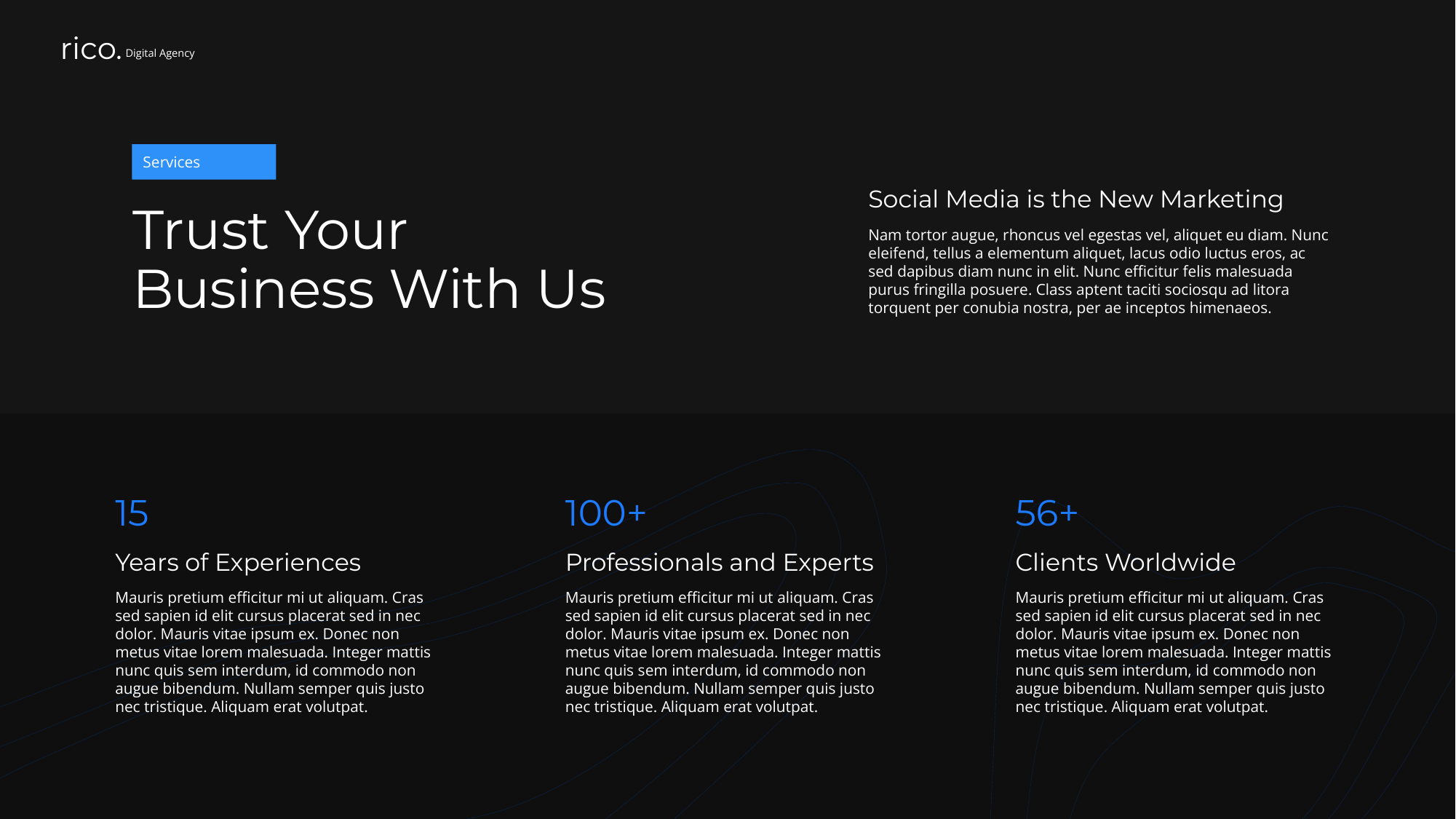

rico.
Digital Agency

Services
Social Media is the New Marketing
# Trust Your Business With Us
Nam tortor augue, rhoncus vel egestas vel, aliquet eu diam. Nunc eleifend, tellus a elementum aliquet, lacus odio luctus eros, ac sed dapibus diam nunc in elit. Nunc efficitur felis malesuada purus fringilla posuere. Class aptent taciti sociosqu ad litora torquent per conubia nostra, per ae inceptos himenaeos.

15
100+
56+

Years of Experiences
Professionals and Experts
Clients Worldwide
Mauris pretium efficitur mi ut aliquam. Cras sed sapien id elit cursus placerat sed in nec dolor. Mauris vitae ipsum ex. Donec non metus vitae lorem malesuada. Integer mattis nunc quis sem interdum, id commodo non augue bibendum. Nullam semper quis justo nec tristique. Aliquam erat volutpat.
Mauris pretium efficitur mi ut aliquam. Cras sed sapien id elit cursus placerat sed in nec dolor. Mauris vitae ipsum ex. Donec non metus vitae lorem malesuada. Integer mattis nunc quis sem interdum, id commodo non augue bibendum. Nullam semper quis justo nec tristique. Aliquam erat volutpat.
Mauris pretium efficitur mi ut aliquam. Cras sed sapien id elit cursus placerat sed in nec dolor. Mauris vitae ipsum ex. Donec non metus vitae lorem malesuada. Integer mattis nunc quis sem interdum, id commodo non augue bibendum. Nullam semper quis justo nec tristique. Aliquam erat volutpat.